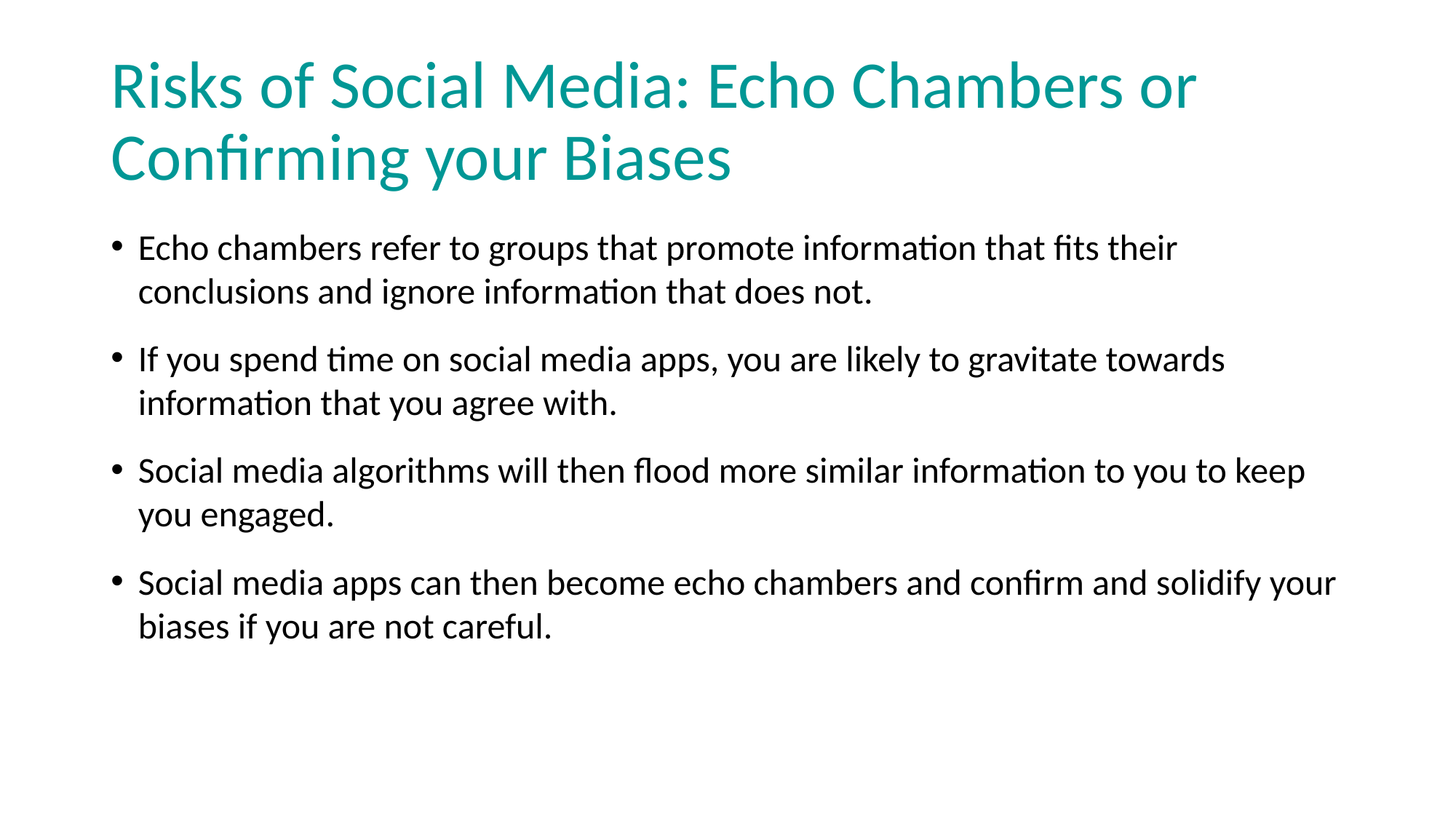

# Risks of Social Media: Echo Chambers or Confirming your Biases
Echo chambers refer to groups that promote information that fits their conclusions and ignore information that does not.
If you spend time on social media apps, you are likely to gravitate towards information that you agree with.
Social media algorithms will then flood more similar information to you to keep you engaged.
Social media apps can then become echo chambers and confirm and solidify your biases if you are not careful.